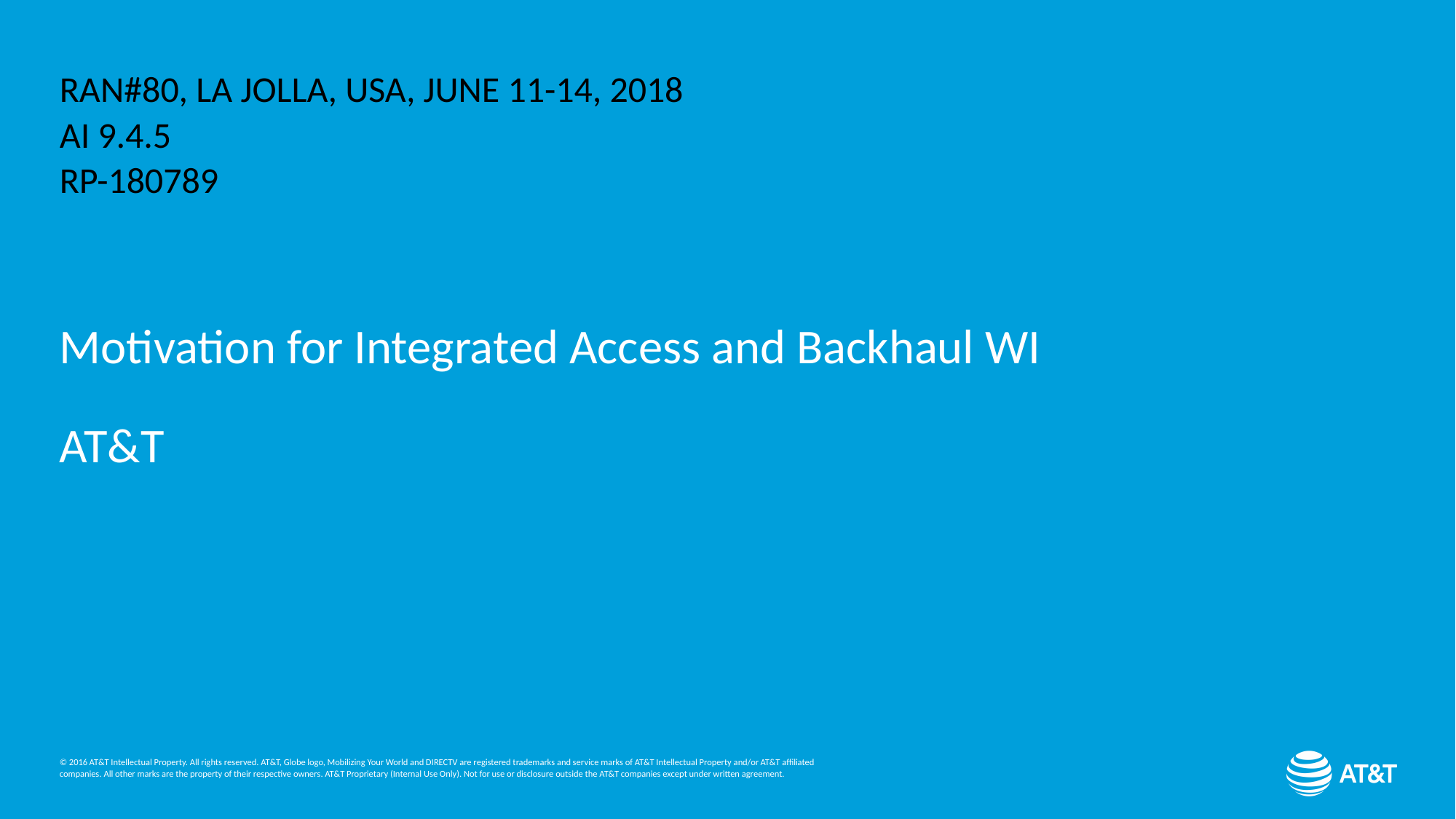

RAN#80, LA JOLLA, USA, JUNE 11-14, 2018
AI 9.4.5
RP-180789
# Motivation for Integrated Access and Backhaul WI
AT&T